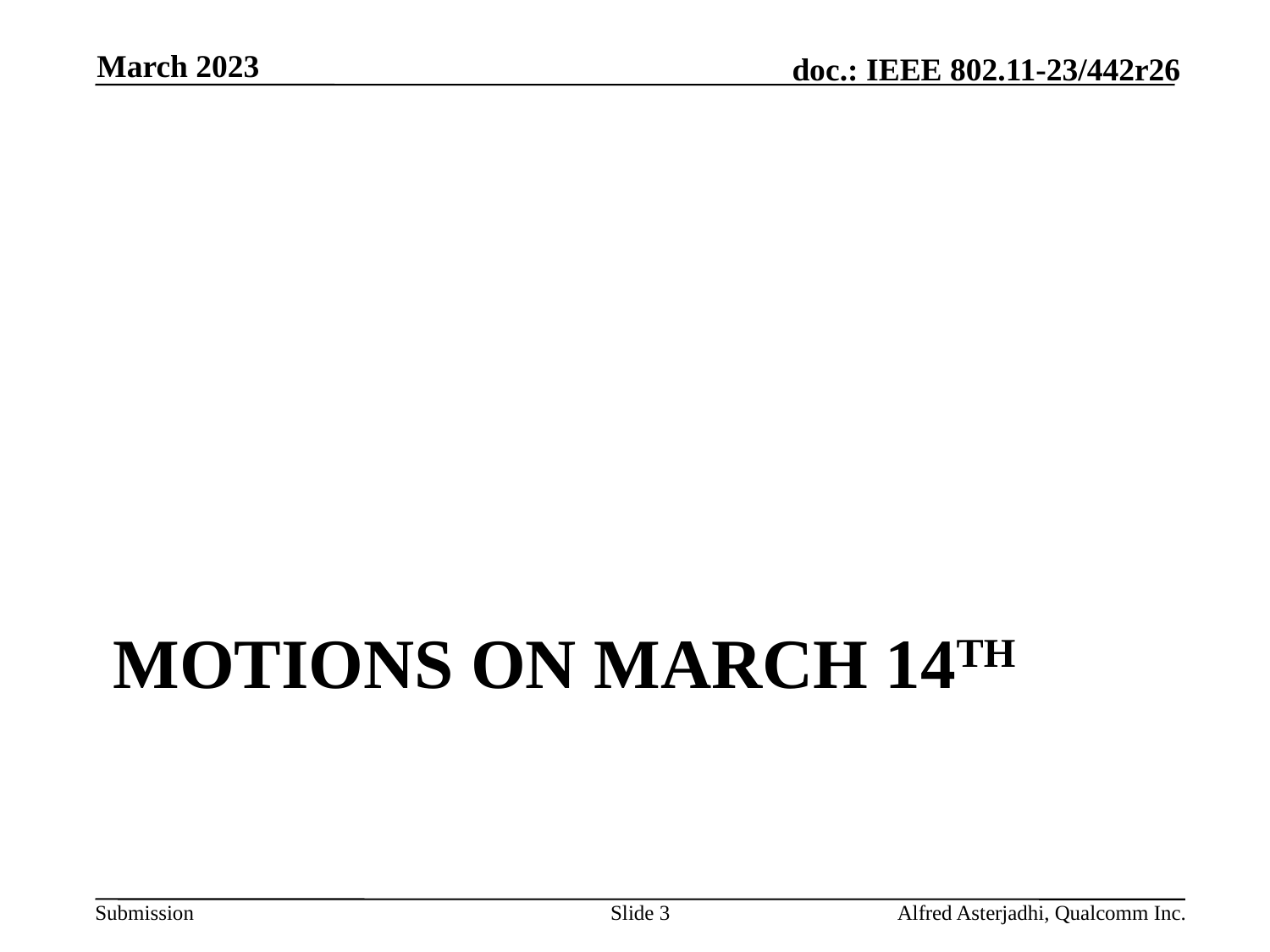

March 2023

# Motions on March 14th
Slide 3
Alfred Asterjadhi, Qualcomm Inc.